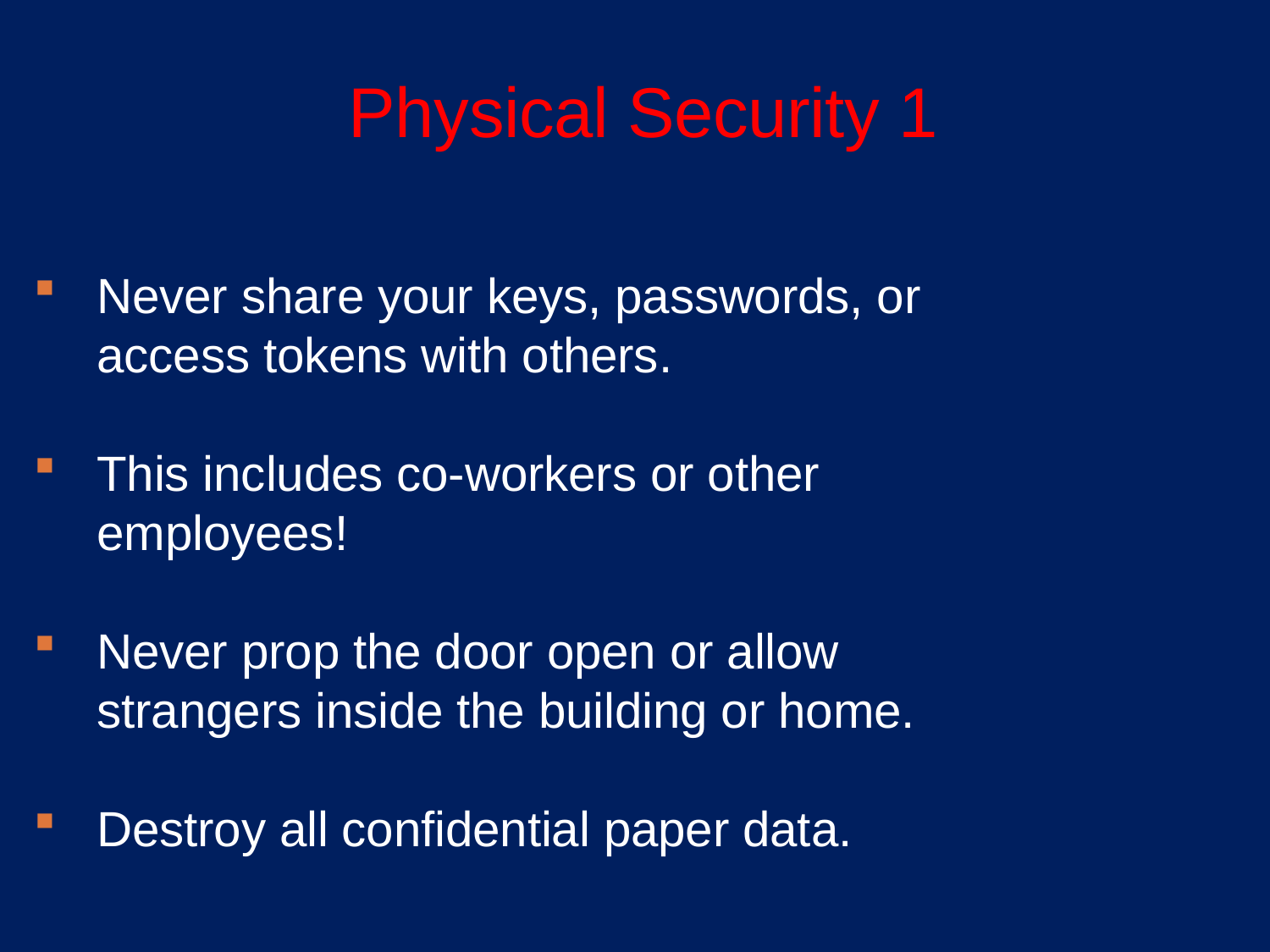

# Physical Security 1
Never share your keys, passwords, or access tokens with others.

This includes co-workers or other employees!

Never prop the door open or allow strangers inside the building or home.

Destroy all confidential paper data.